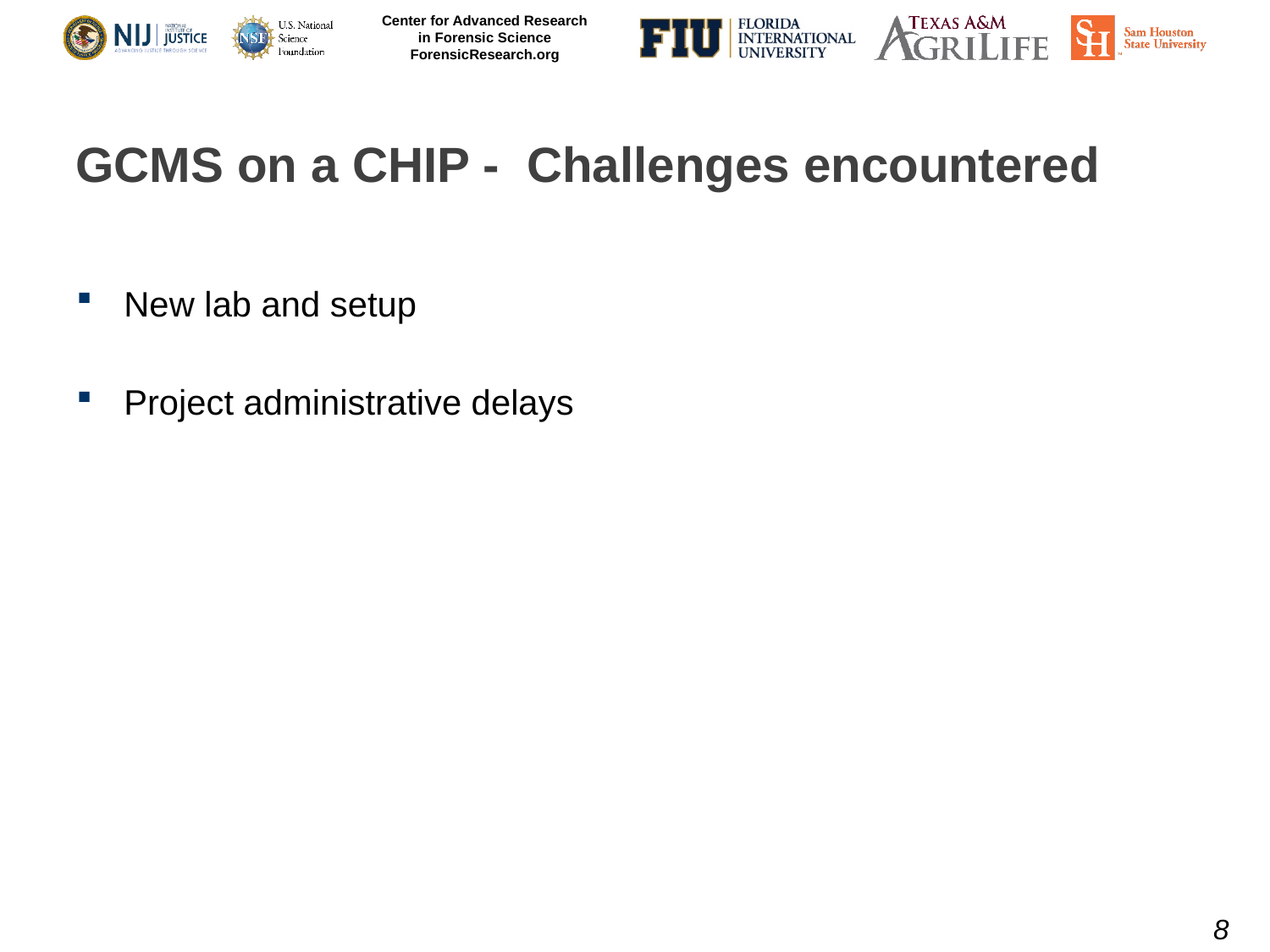

# GCMS on a CHIP -  Challenges encountered
New lab and setup

Project administrative delays